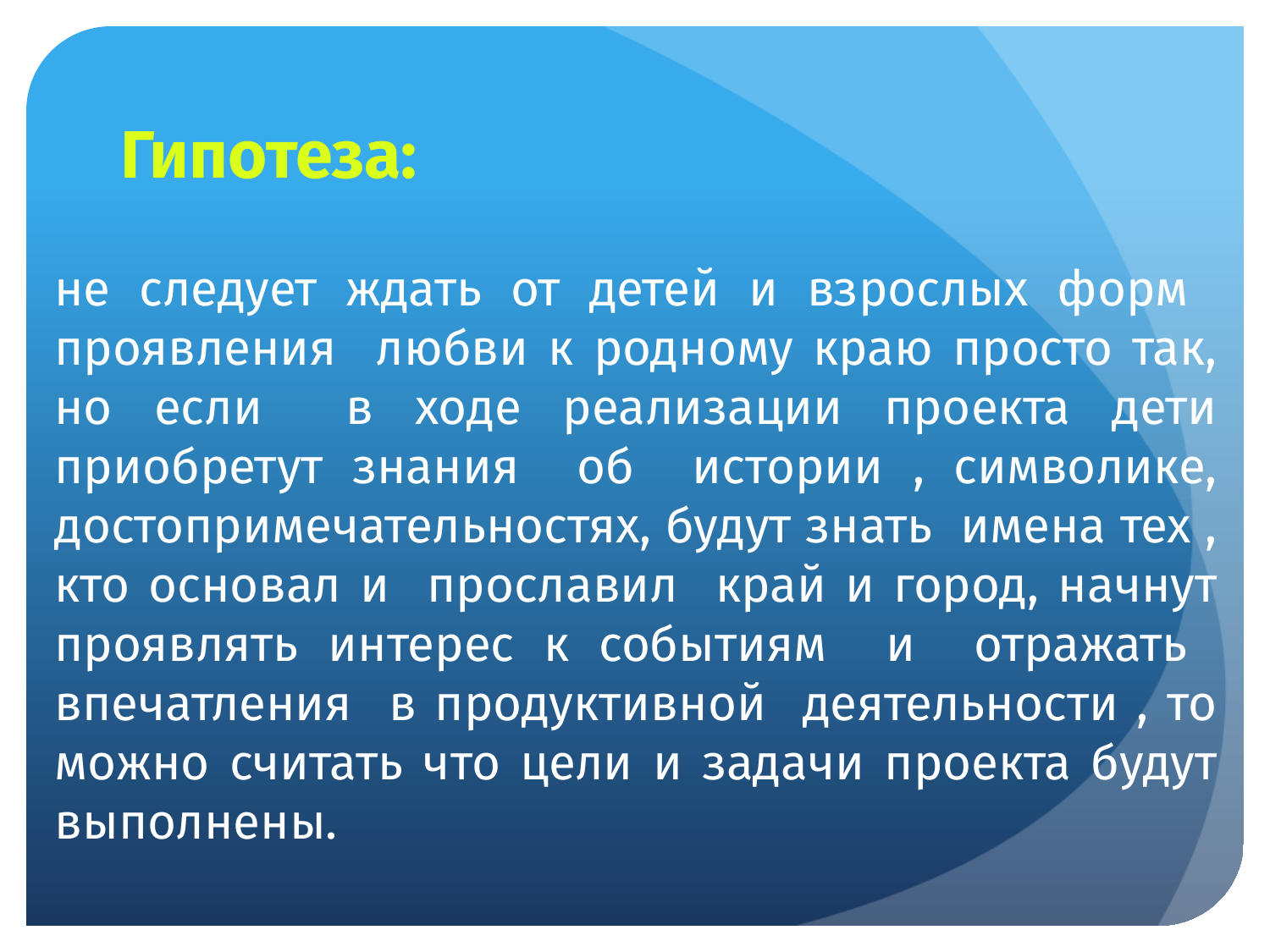

# Гипотеза:
не следует ждать от детей и взрослых форм  проявления  любви к родному краю просто так, но если  в ходе реализации проекта дети приобретут знания  об  истории , символике, достопримечательностях, будут знать  имена тех , кто основал и  прославил  край и город, начнут проявлять интерес к событиям  и  отражать  впечатления  в продуктивной  деятельности , то можно считать что цели и задачи проекта будут выполнены.